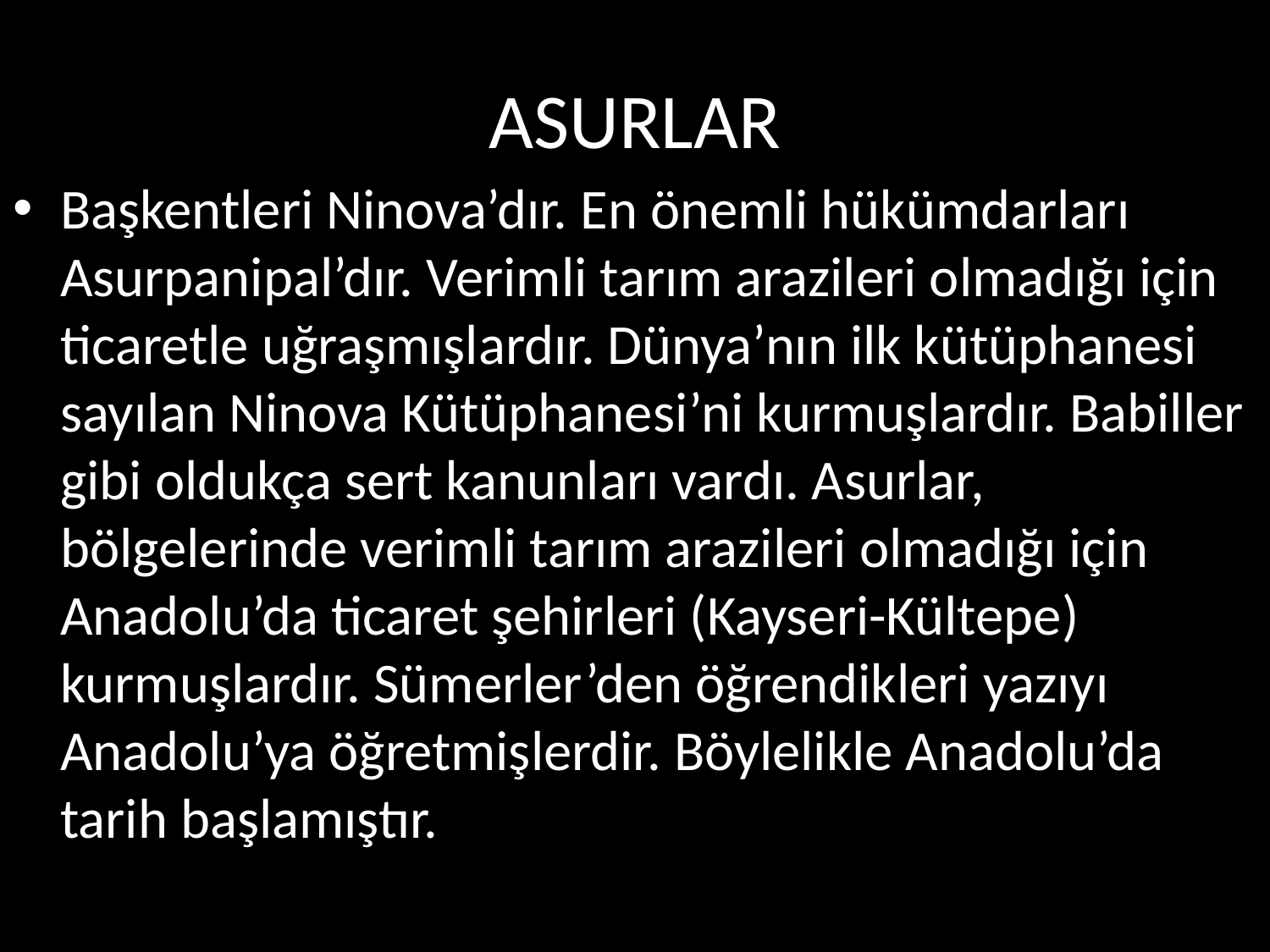

# ASURLAR
Başkentleri Ninova’dır. En önemli hükümdarları Asurpanipal’dır. Verimli tarım arazileri olmadığı için ticaretle uğraşmışlardır. Dünya’nın ilk kütüphanesi sayılan Ninova Kütüphanesi’ni kurmuşlardır. Babiller gibi oldukça sert kanunları vardı. Asurlar, bölgelerinde verimli tarım arazileri olmadığı için Anadolu’da ticaret şehirleri (Kayseri-Kültepe) kurmuşlardır. Sümerler’den öğrendikleri yazıyı Anadolu’ya öğretmişlerdir. Böylelikle Anadolu’da tarih başlamıştır.